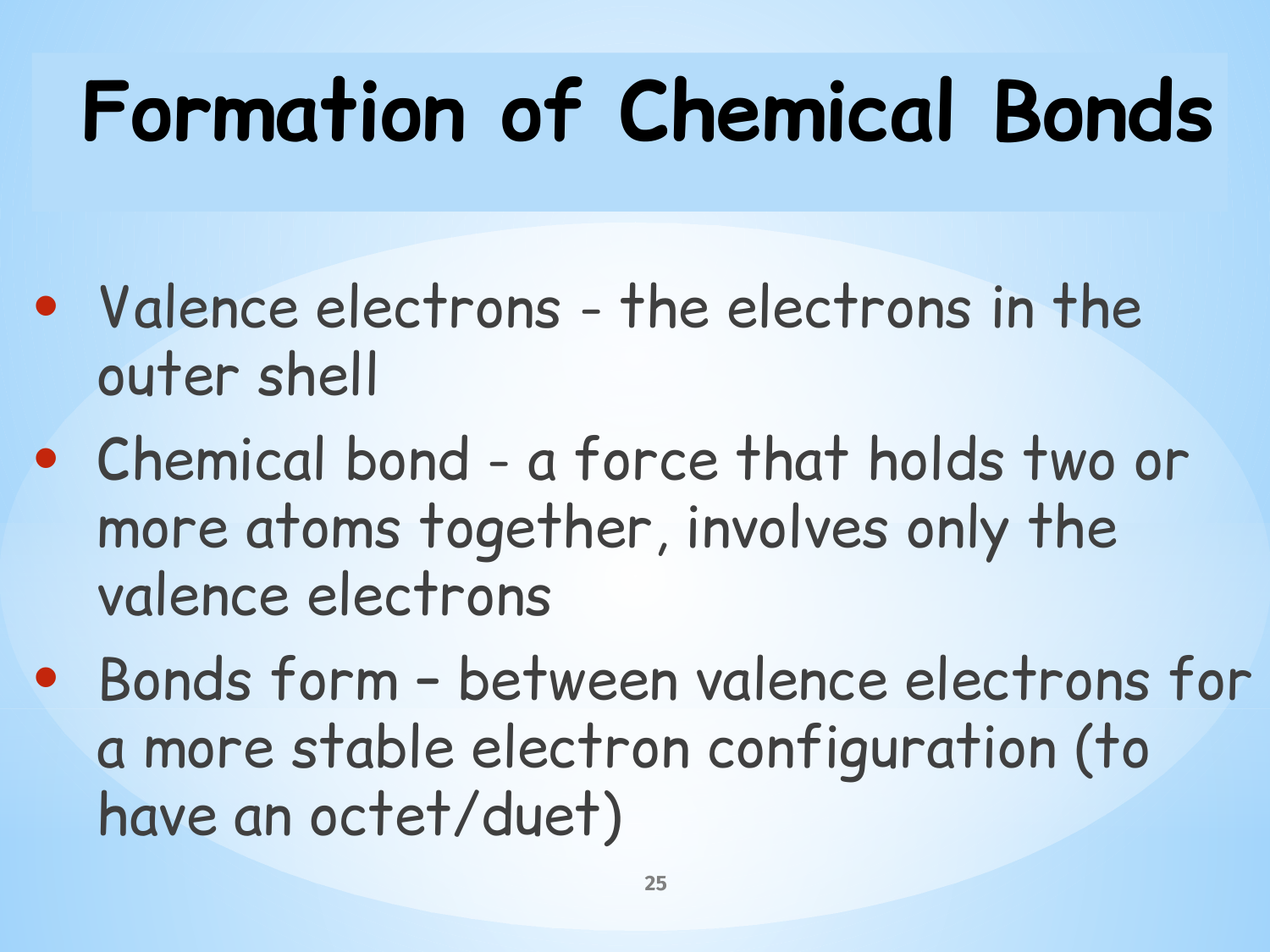

# Formation of Chemical Bonds
Valence electrons - the electrons in the outer shell
Chemical bond - a force that holds two or more atoms together, involves only the valence electrons
Bonds form – between valence electrons for a more stable electron configuration (to have an octet/duet)

25